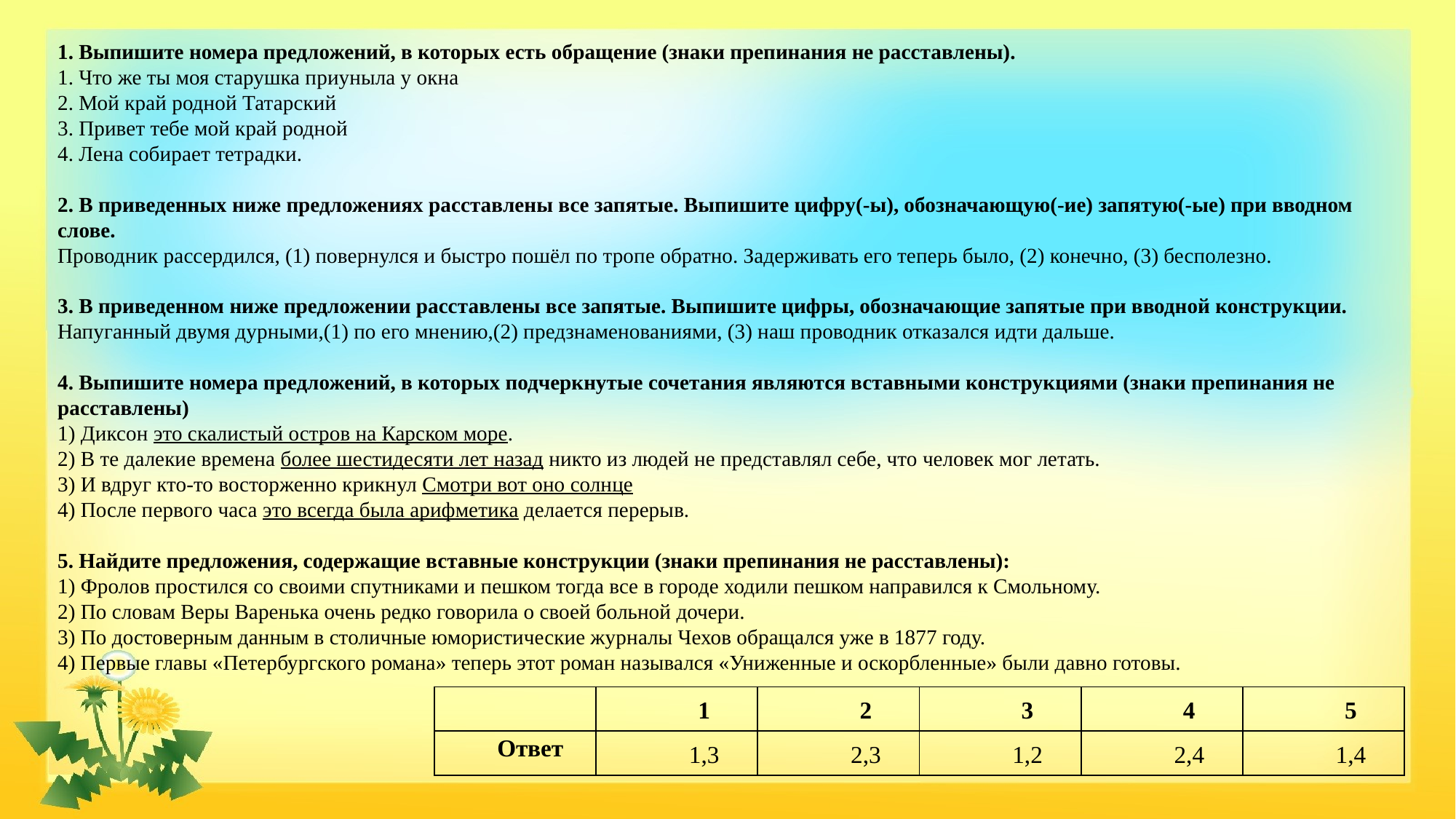

1. Выпишите номера предложений, в которых есть обращение (знаки препинания не расставлены).
1. Что же ты моя старушка приуныла у окна
2. Мой край родной Татарский
3. Привет тебе мой край родной
4. Лена собирает тетрадки.

2. В приведенных ниже предложениях расставлены все запятые. Выпишите цифру(-ы), обозначающую(-ие) запятую(-ые) при вводном слове.
Проводник рассердился, (1) повернулся и быстро пошёл по тропе обратно. Задерживать его теперь было, (2) конечно, (3) бесполезно.

3. В приведенном ниже предложении расставлены все запятые. Выпишите цифры, обозначающие запятые при вводной конструкции.
Напуганный двумя дурными,(1) по его мнению,(2) предзнаменованиями, (3) наш проводник отказался идти дальше.

4. Выпишите номера предложений, в которых подчеркнутые сочетания являются вставными конструкциями (знаки препинания не расставлены)
1) Диксон это скалистый остров на Карском море.
2) В те далекие времена более шестидесяти лет назад никто из людей не представлял себе, что человек мог летать.
3) И вдруг кто-то восторженно крикнул Смотри вот оно солнце
4) После первого часа это всегда была арифметика делается перерыв.

5. Найдите предложения, содержащие вставные конструкции (знаки препинания не расставлены):
1) Фролов простился со своими спутниками и пешком тогда все в городе ходили пешком направился к Смольному.
2) По словам Веры Варенька очень редко говорила о своей больной дочери.
3) По достоверным данным в столичные юмористические журналы Чехов обращался уже в 1877 году.
4) Первые главы «Петербургского романа» теперь этот роман назывался «Униженные и оскорбленные» были давно готовы.
|  | 1 | 2 | 3 | 4 | 5 |
| --- | --- | --- | --- | --- | --- |
| Ответ | 1,3 | 2,3 | 1,2 | 2,4 | 1,4 |